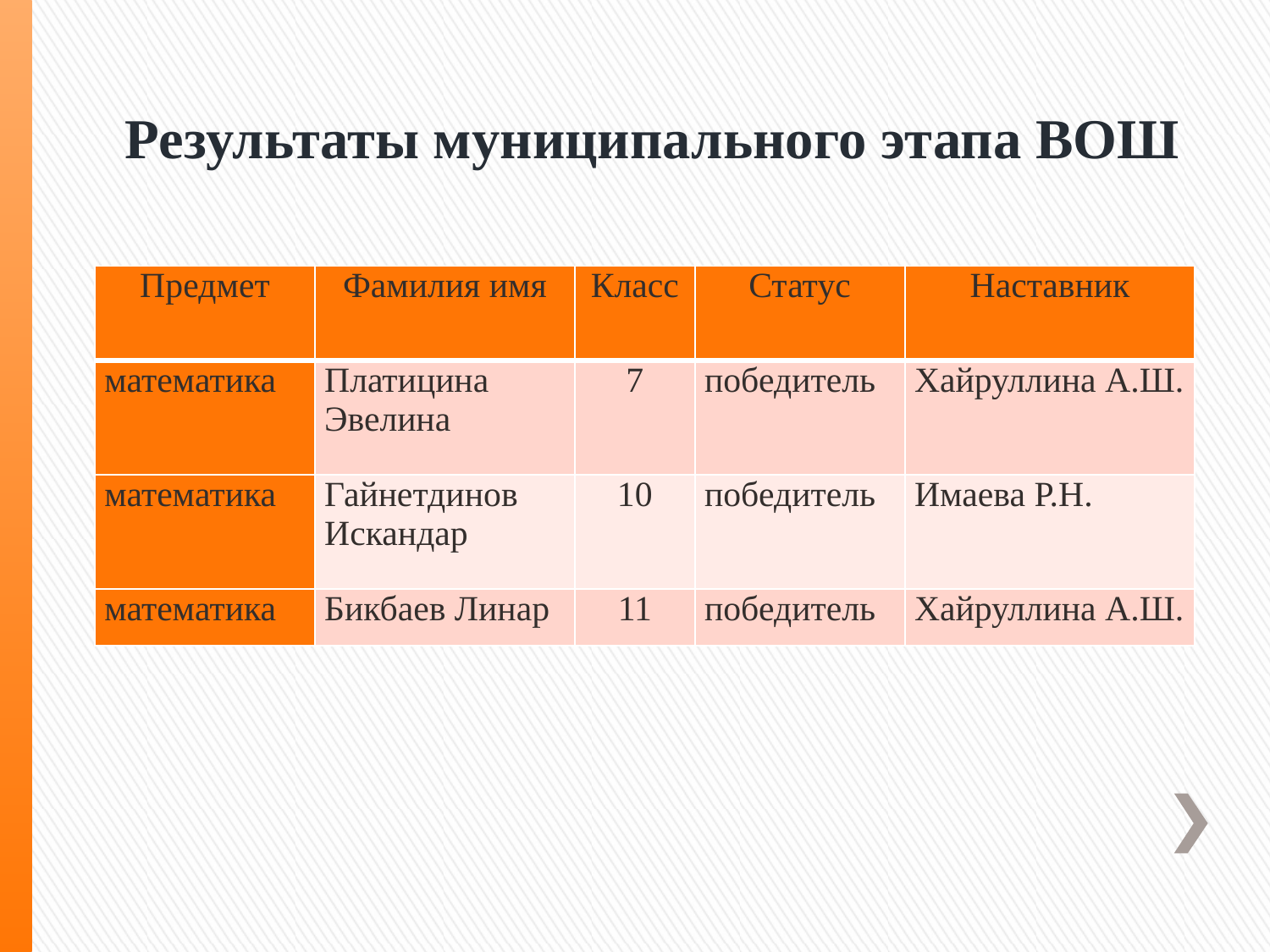

Результаты муниципального этапа ВОШ
| Предмет | Фамилия имя | Класс | Статус | Наставник |
| --- | --- | --- | --- | --- |
| математика | Платицина Эвелина | 7 | победитель | Хайруллина А.Ш. |
| математика | Гайнетдинов Искандар | 10 | победитель | Имаева Р.Н. |
| математика | Бикбаев Линар | 11 | победитель | Хайруллина А.Ш. |